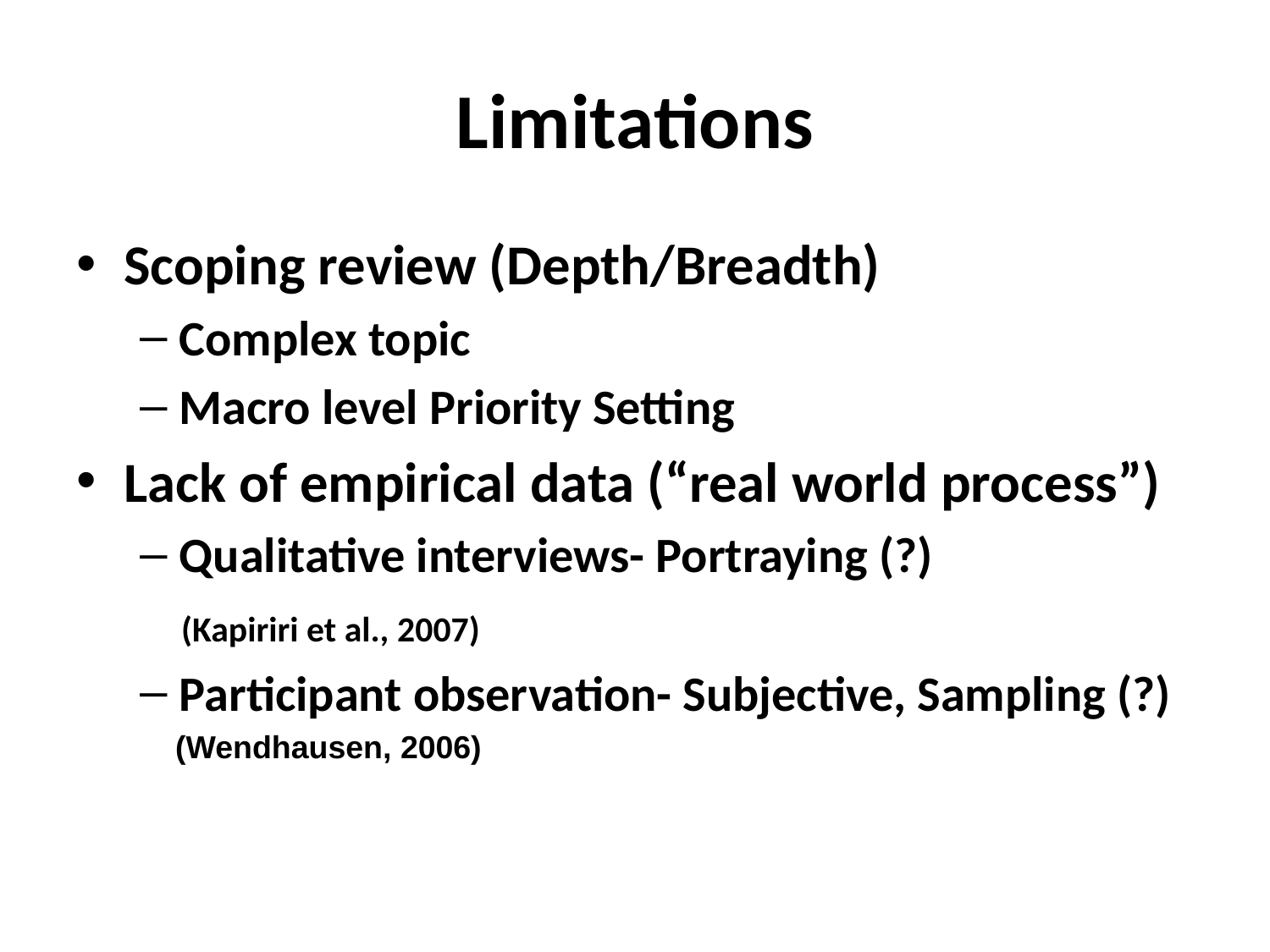

# Limitations
Scoping review (Depth/Breadth)
Complex topic
Macro level Priority Setting
Lack of empirical data (“real world process”)
Qualitative interviews- Portraying (?)
    (Kapiriri et al., 2007)
Participant observation- Subjective, Sampling (?)
    (Wendhausen, 2006)